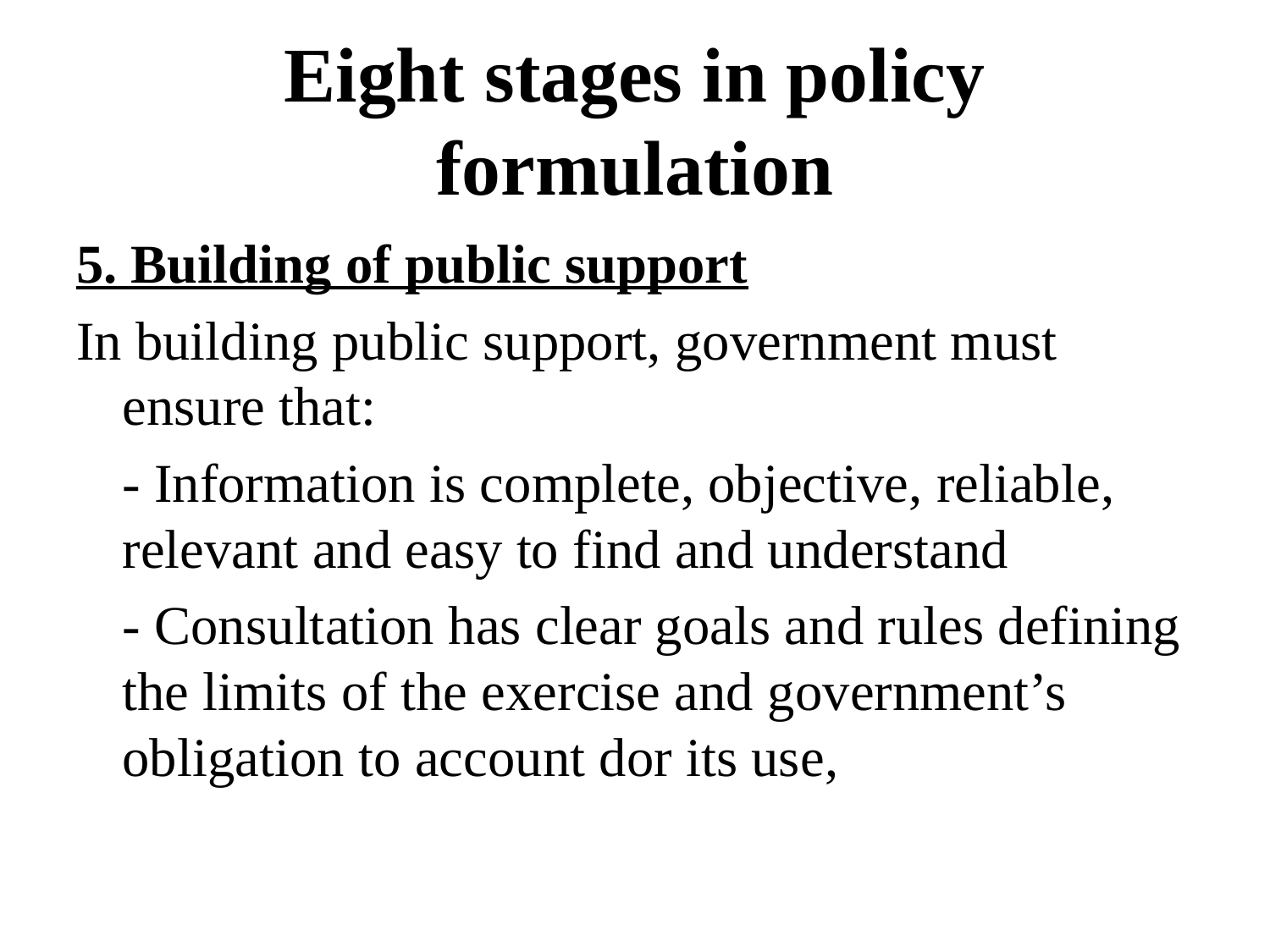

# Eight stages in policy formulation
5. Building of public support
In building public support, government must ensure that:
		- Information is complete, objective, reliable, relevant and easy to find and understand
		- Consultation has clear goals and rules defining the limits of the exercise and government’s obligation to account dor its use,